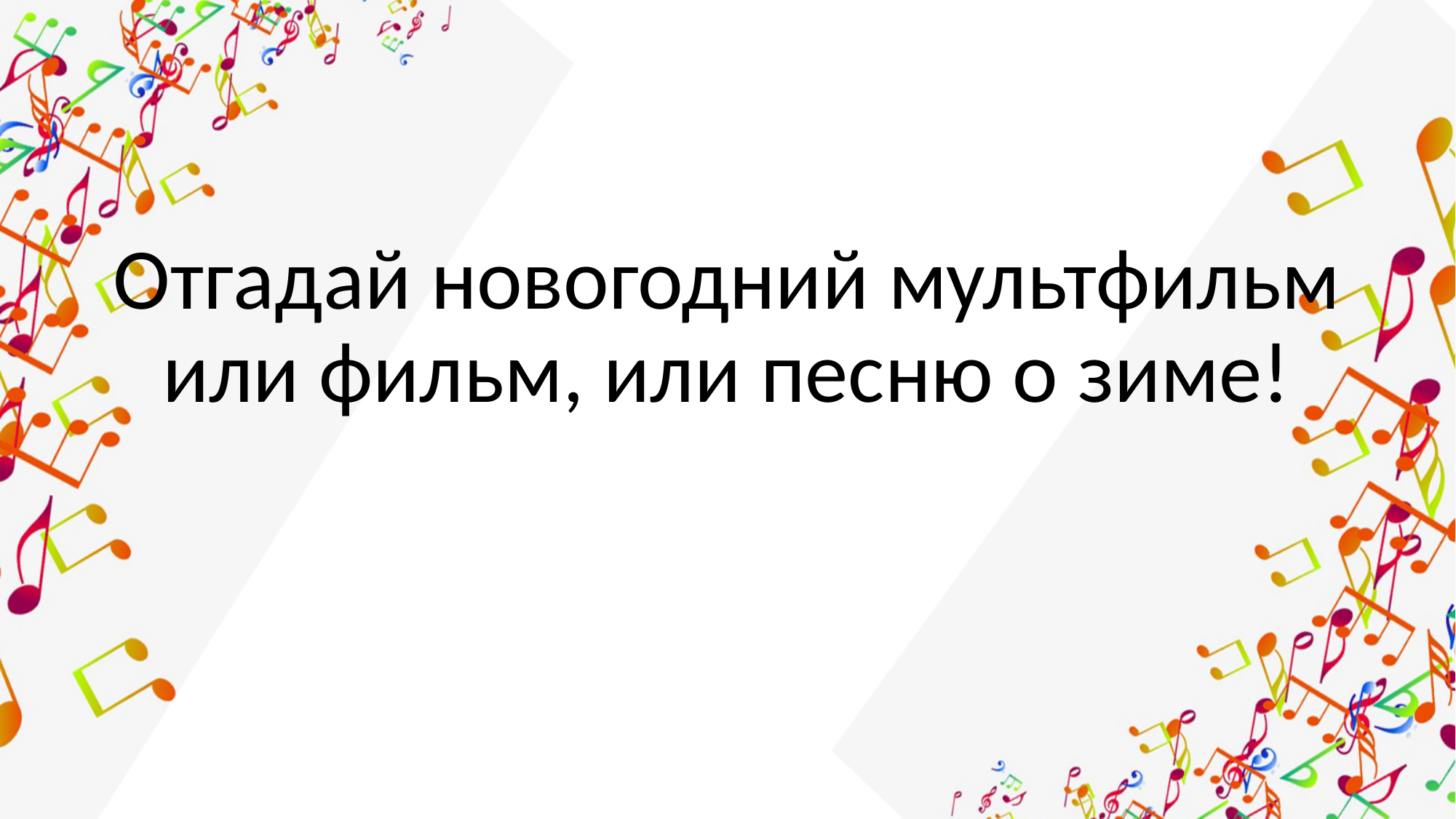

# Отгадай новогодний мультфильм или фильм, или песню о зиме!